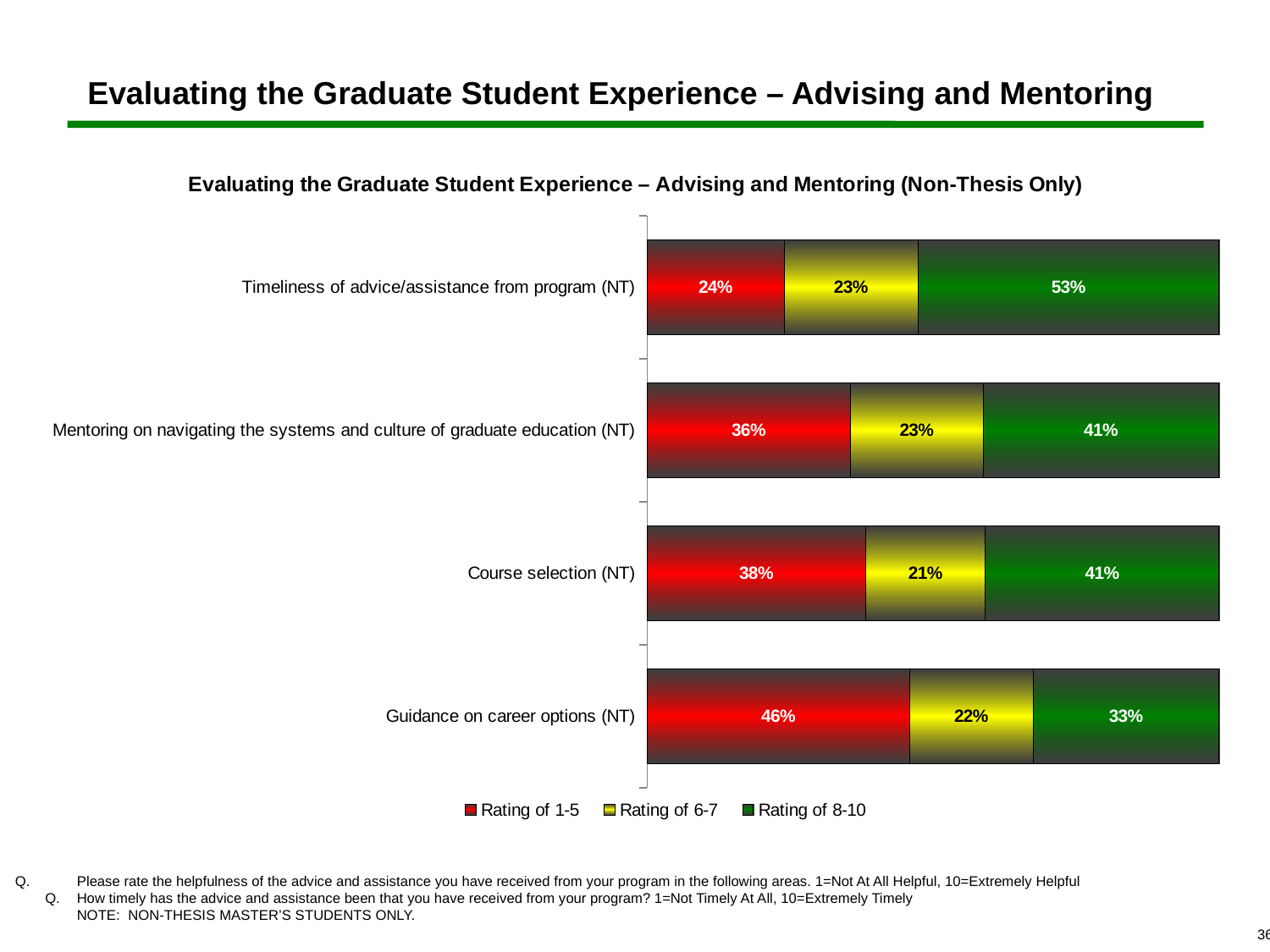

# Evaluating the Graduate Student Experience – Advising and Mentoring

### Chart: Evaluating the Graduate Student Experience – Advising and Mentoring (Non-Thesis Only)

| Category | Rating of 1-5 | Rating of 6-7 | Rating of 8-10 |
|---|---|---|---|
| Timeliness of advice/assistance from program (NT) | 0.23983739837398374 | 0.23373983739837398 | 0.5264227642276422 |
| Mentoring on navigating the systems and culture of graduate education (NT) | 0.3556910569105691 | 0.23170731707317074 | 0.41260162601626016 |
| Course selection (NT) | 0.3821138211382114 | 0.20934959349593496 | 0.40853658536585363 |
| Guidance on career options (NT) | 0.45934959349593496 | 0.21544715447154472 | 0.3252032520325203 |
 	Please rate the helpfulness of the advice and assistance you have received from your program in the following areas. 1=Not At All Helpful, 10=Extremely Helpful
Q.	How timely has the advice and assistance been that you have received from your program? 1=Not Timely At All, 10=Extremely Timely
	NOTE:  NON-THESIS MASTER’S STUDENTS ONLY.